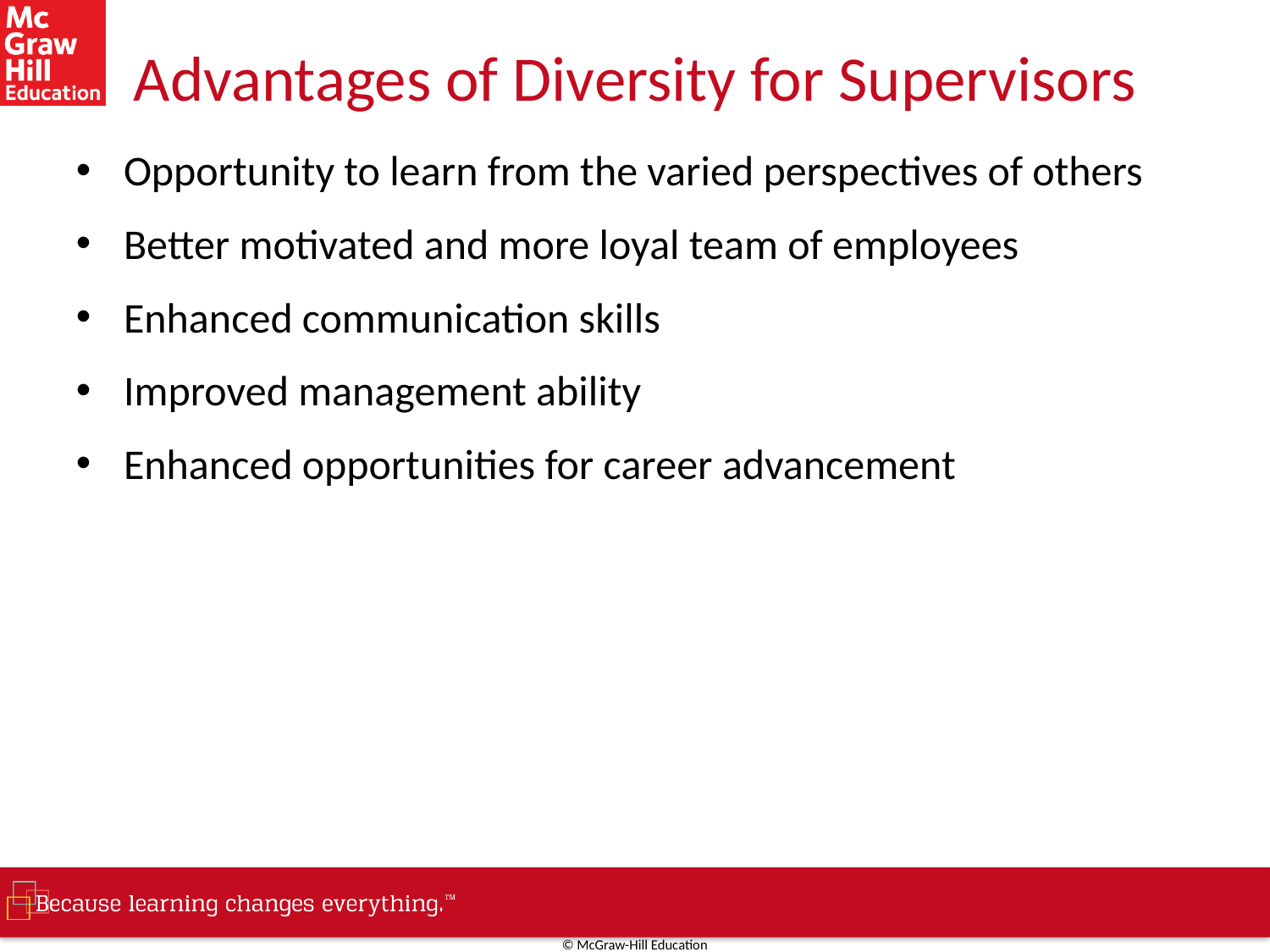

# Advantages of Diversity for Supervisors
Opportunity to learn from the varied perspectives of others
Better motivated and more loyal team of employees
Enhanced communication skills
Improved management ability
Enhanced opportunities for career advancement